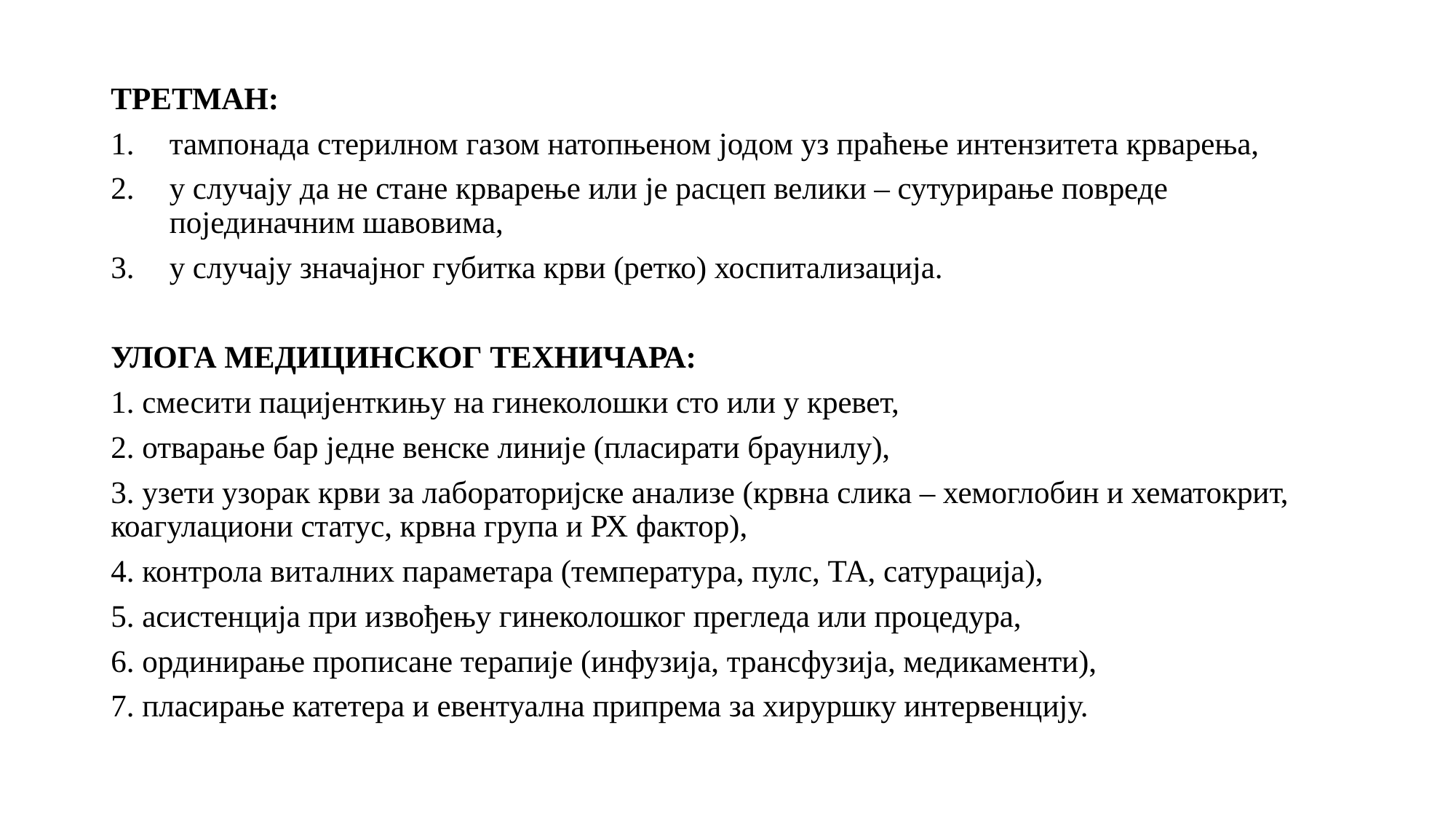

ТРЕТМАН:
тампонада стерилном газом натопњеном јодом уз праћење интензитета крварења,
у случају да не стане крварење или је расцеп велики – сутурирање повреде појединачним шавовима,
у случају значајног губитка крви (ретко) хоспитализација.

УЛОГА МЕДИЦИНСКОГ ТЕХНИЧАРА:
1. смесити пацијенткињу на гинеколошки сто или у кревет,
2. отварање бар једне венске линије (пласирати браунилу),
3. узети узорак крви за лабораторијске анализе (крвна слика – хемоглобин и хематокрит, коагулациони статус, крвна група и РХ фактор),
4. контрола виталних параметара (температура, пулс, ТА, сатурација),
5. асистенција при извођењу гинеколошког прегледа или процедура,
6. ординирање прописане терапије (инфузија, трансфузија, медикаменти),
7. пласирање катетера и евентуална припрема за хируршку интервенцију.